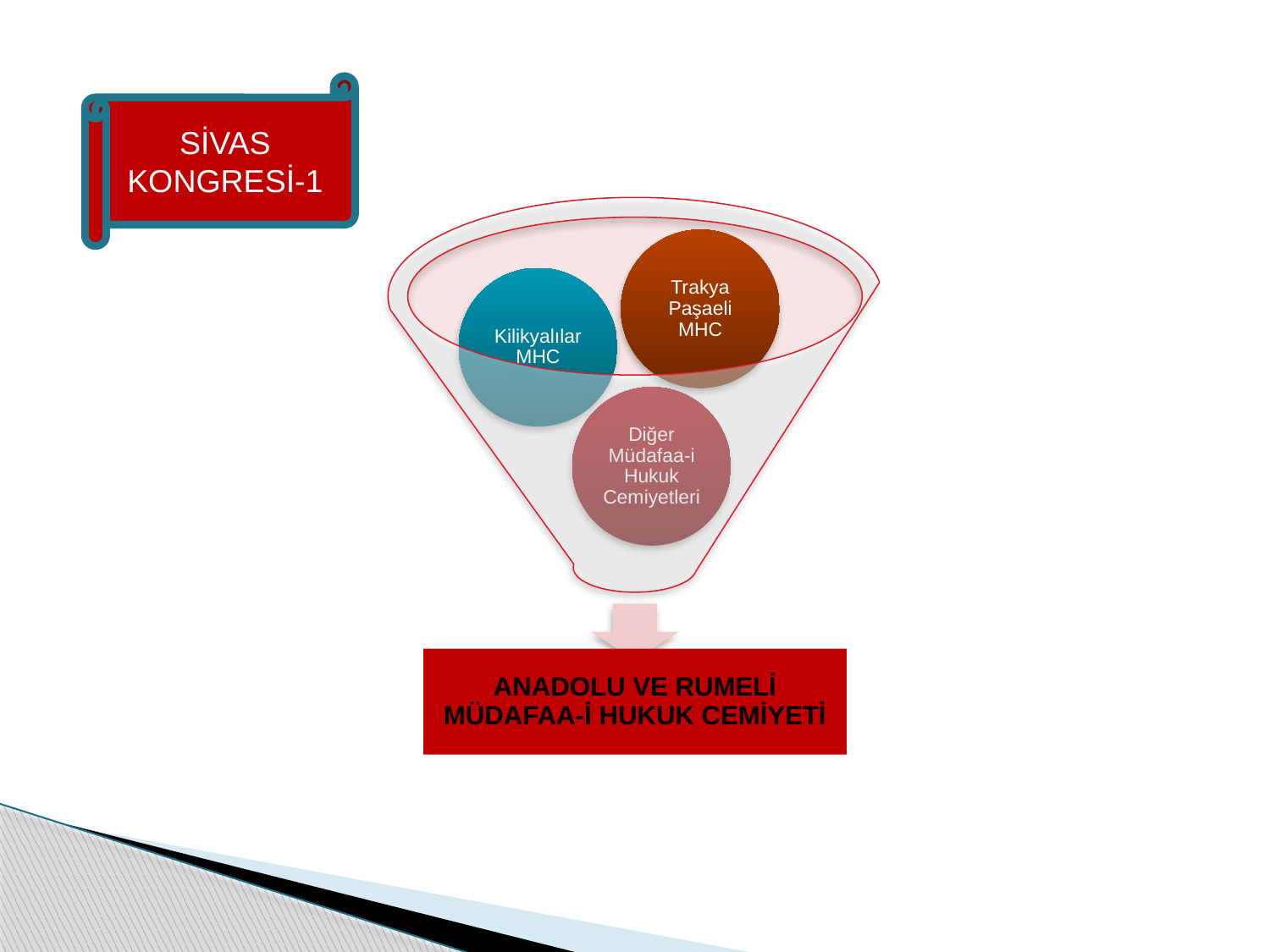

SİVAS KONGRESİ-1
ANADOLU VE RUMELİ MÜDAFAA-İ HUKUK CEMİYETİ
Diğer Müdafaa-i Hukuk Cemiyetleri
Kilikyalılar MHC
Trakya Paşaeli MHC